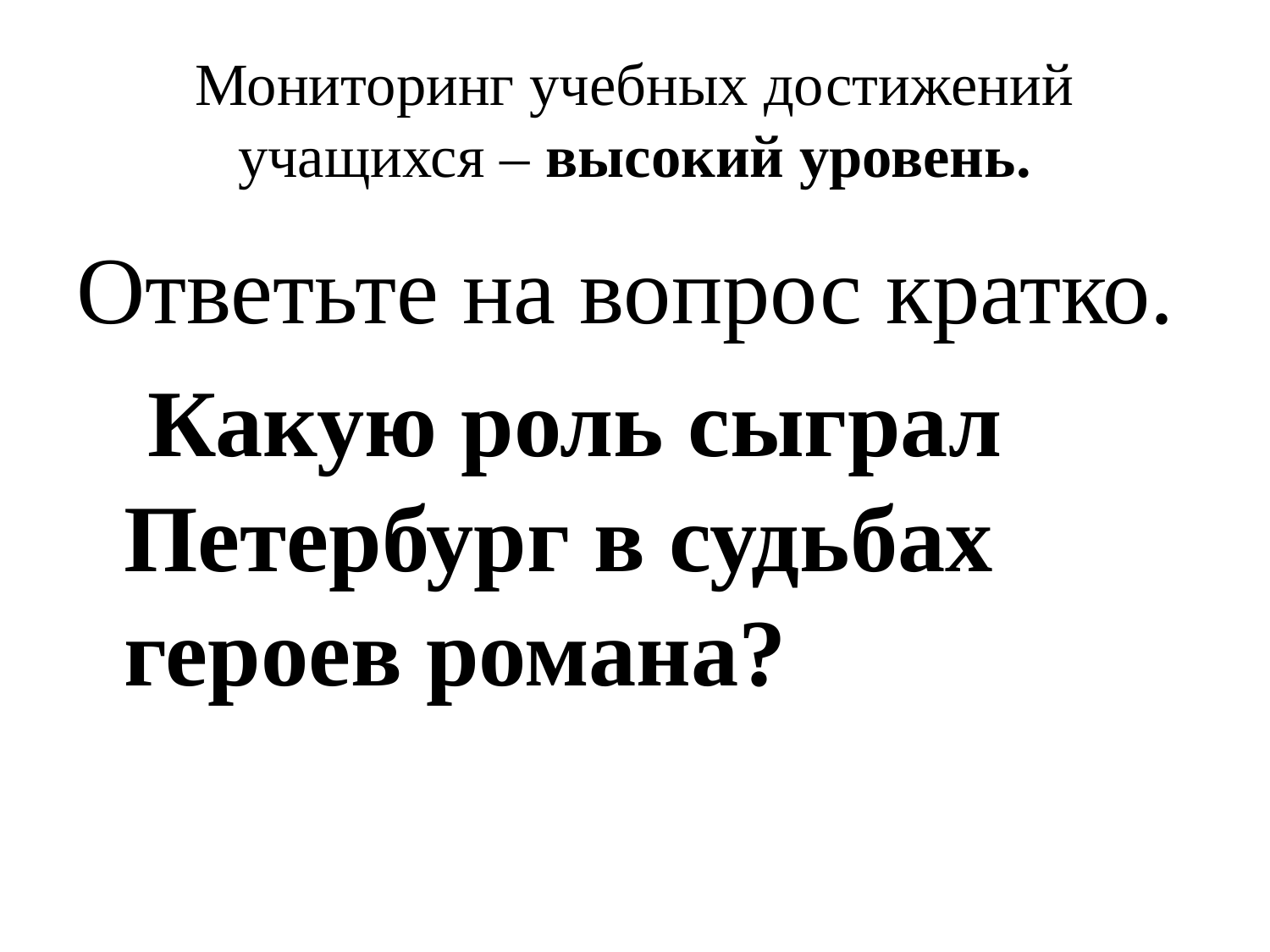

# Мониторинг учебных достижений учащихся – высокий уровень.
Ответьте на вопрос кратко.
   Какую роль сыграл Петербург в судьбах героев романа?